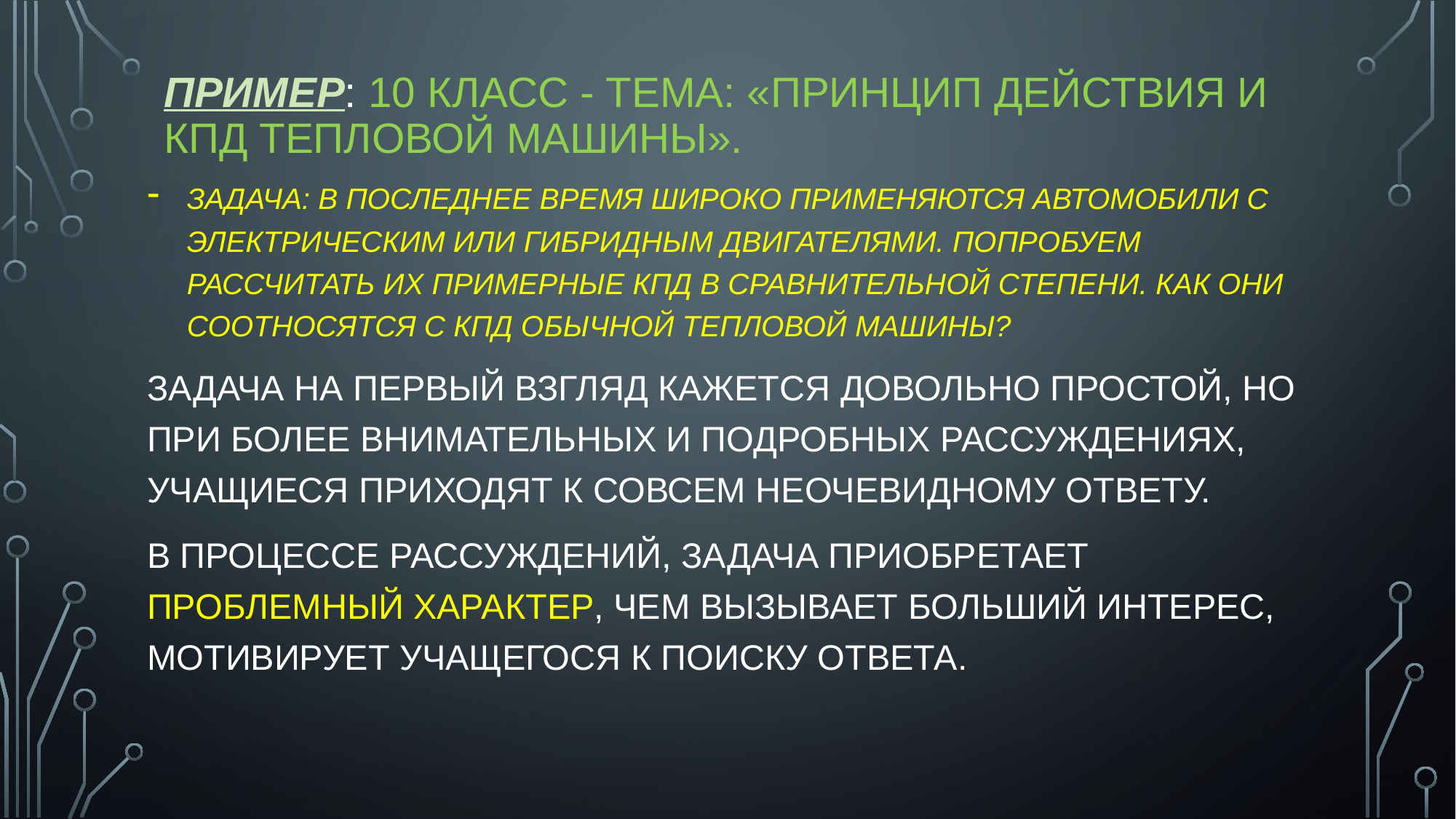

# Пример: 10 класс - тема: «Принцип действия и КПД тепловой машины».
Задача: В последнее время широко применяются автомобили с электрическим или гибридным двигателями. Попробуем рассчитать их примерные КПД в сравнительной степени. Как они соотносятся с КПД обычной тепловой машины?
Задача на первый взгляд кажется довольно простой, но при более внимательных и подробных рассуждениях, учащиеся приходят к совсем неочевидному ответу.
в процессе рассуждений, задача приобретает проблемный характер, чем вызывает больший интерес, мотивирует учащегося к поиску ответа.